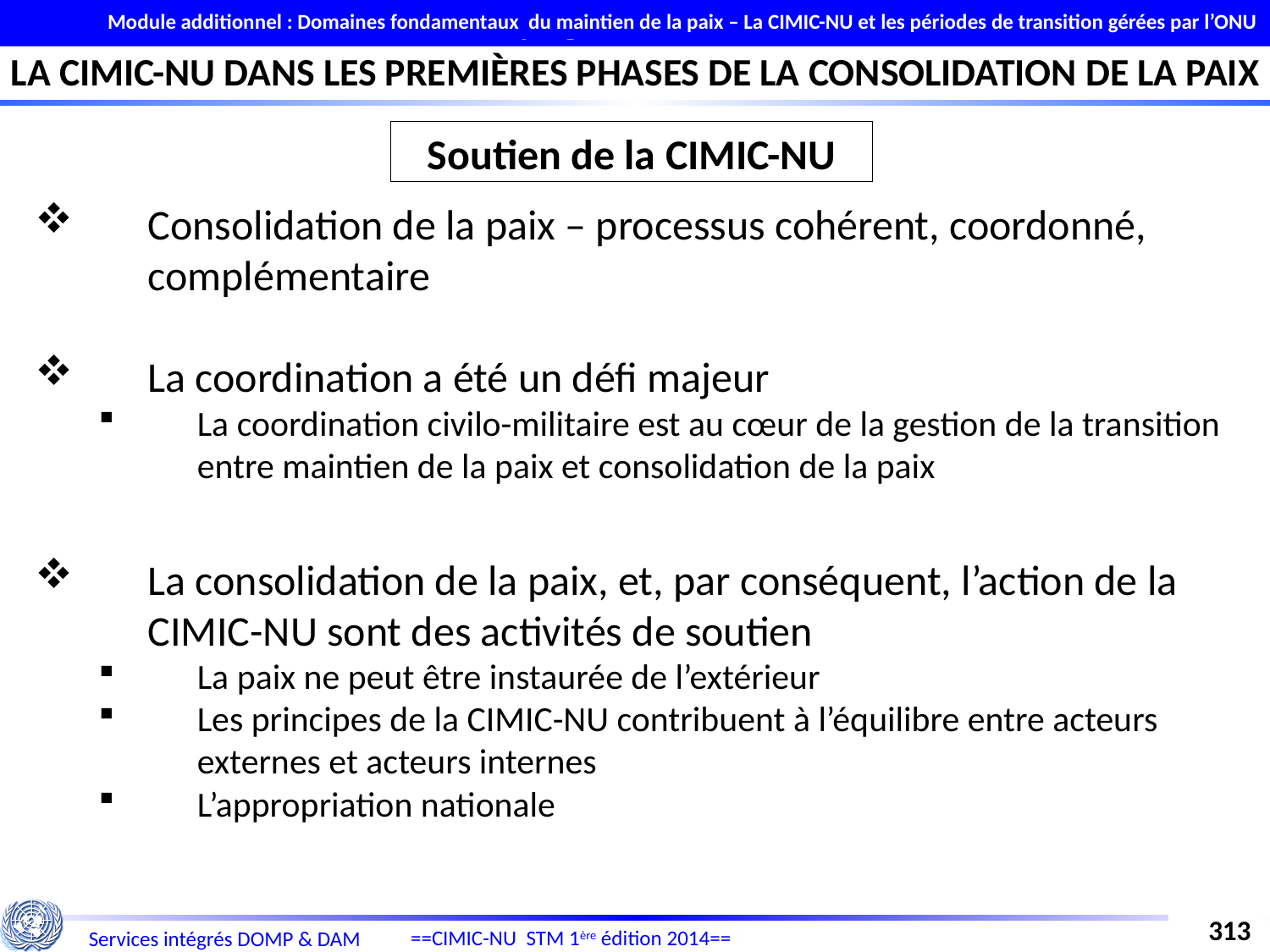

Module additionnel : Domaines fondamentaux  du maintien de la paix – La CIMIC-NU et les périodes de transition gérées par l’ONU
LA CIMIC-NU DANS LES PREMIÈRES PHASES DE LA CONSOLIDATION DE LA PAIX
Soutien de la CIMIC-NU
Consolidation de la paix – processus cohérent, coordonné, complémentaire

La coordination a été un défi majeur
La coordination civilo-militaire est au cœur de la gestion de la transition entre maintien de la paix et consolidation de la paix

La consolidation de la paix, et, par conséquent, l’action de la CIMIC-NU sont des activités de soutien
La paix ne peut être instaurée de l’extérieur
Les principes de la CIMIC-NU contribuent à l’équilibre entre acteurs externes et acteurs internes
L’appropriation nationale
313
==CIMIC-NU  STM 1ère édition 2014==
Services intégrés DOMP & DAM